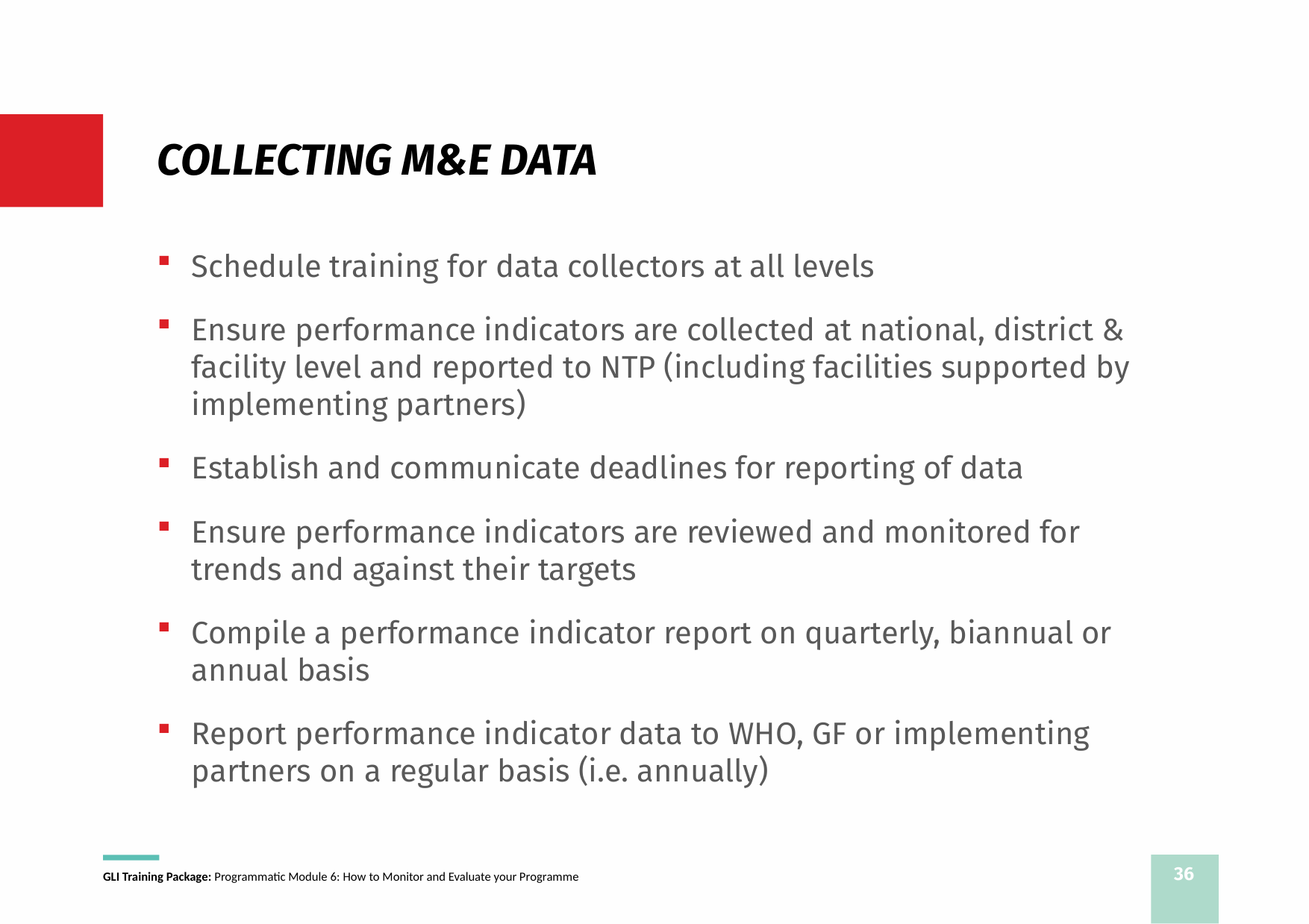

# COLLECTING M&E DATA
Schedule training for data collectors at all levels
Ensure performance indicators are collected at national, district & facility level and reported to NTP (including facilities supported by implementing partners)
Establish and communicate deadlines for reporting of data
Ensure performance indicators are reviewed and monitored for trends and against their targets
Compile a performance indicator report on quarterly, biannual or annual basis
Report performance indicator data to WHO, GF or implementing partners on a regular basis (i.e. annually)